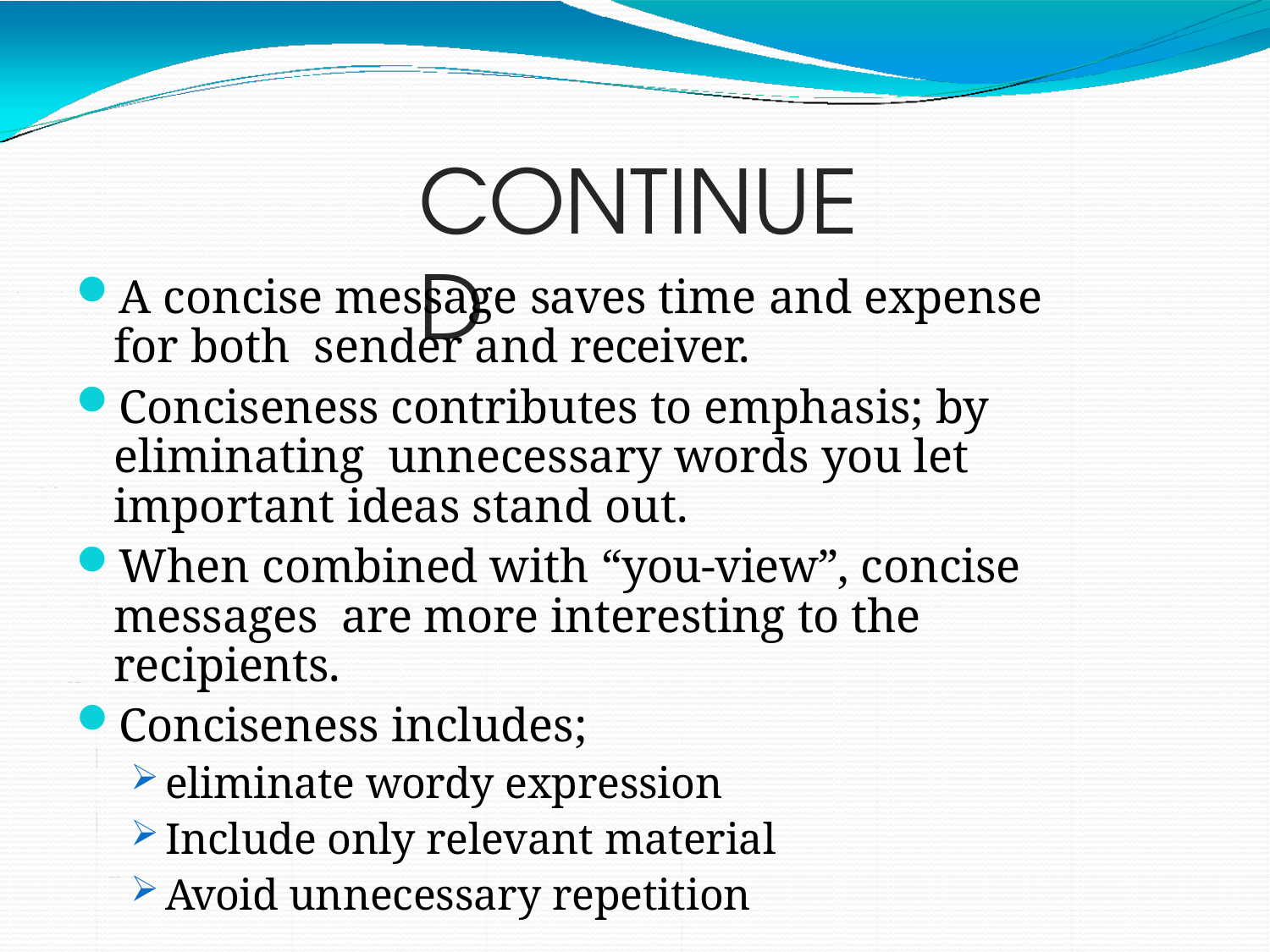

# CONTINUED
A concise message saves time and expense for both  sender and receiver.
Conciseness contributes to emphasis; by eliminating  unnecessary words you let important ideas stand out.
When combined with “you-view”, concise messages  are more interesting to the recipients.
Conciseness includes;
eliminate wordy expression
Include only relevant material
Avoid unnecessary repetition